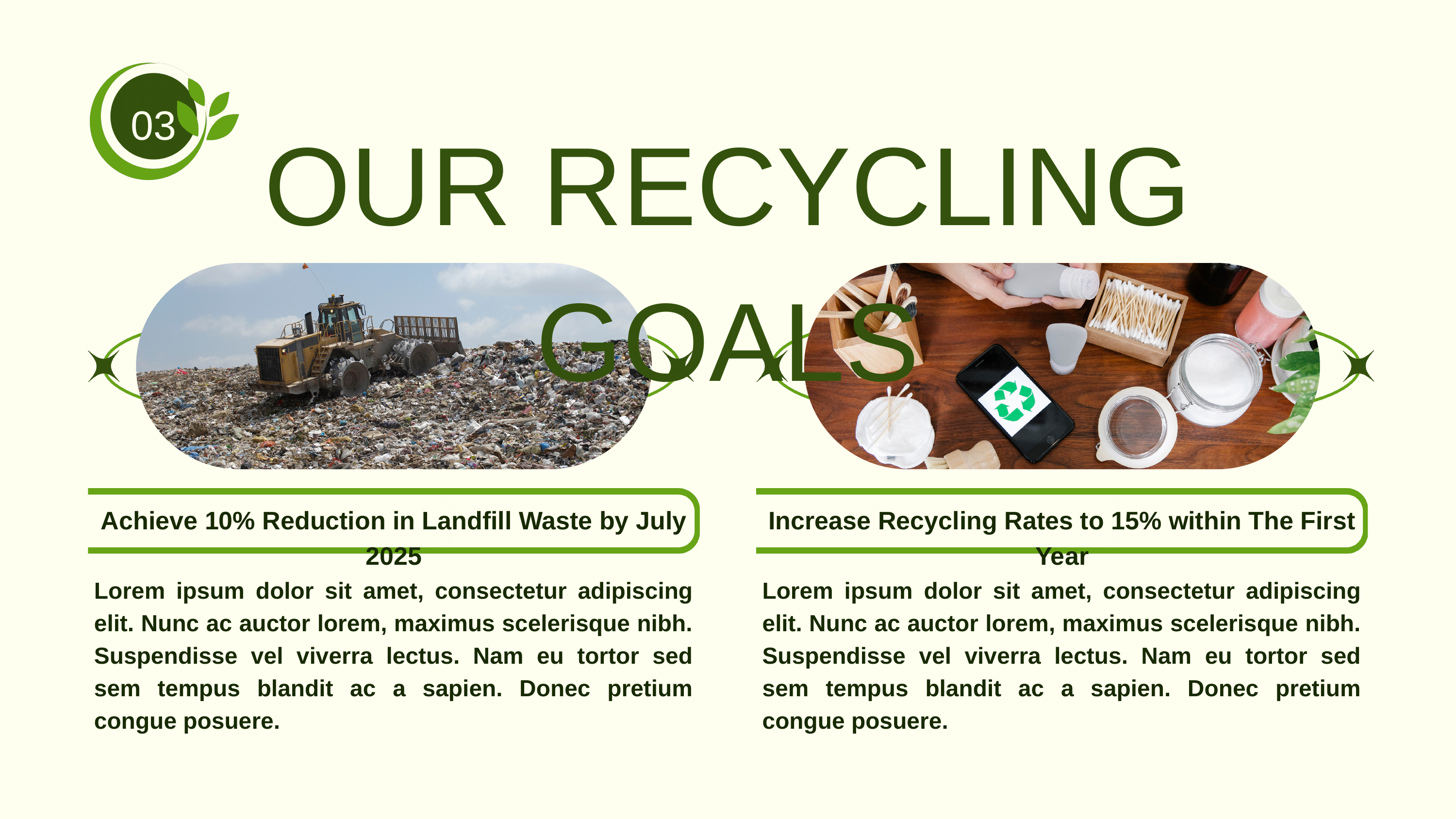

03
OUR RECYCLING GOALS

Achieve 10% Reduction in Landfill Waste by July 2025
Increase Recycling Rates to 15% within The First Year
Lorem ipsum dolor sit amet, consectetur adipiscing elit. Nunc ac auctor lorem, maximus scelerisque nibh. Suspendisse vel viverra lectus. Nam eu tortor sed sem tempus blandit ac a sapien. Donec pretium congue posuere.
Lorem ipsum dolor sit amet, consectetur adipiscing elit. Nunc ac auctor lorem, maximus scelerisque nibh. Suspendisse vel viverra lectus. Nam eu tortor sed sem tempus blandit ac a sapien. Donec pretium congue posuere.